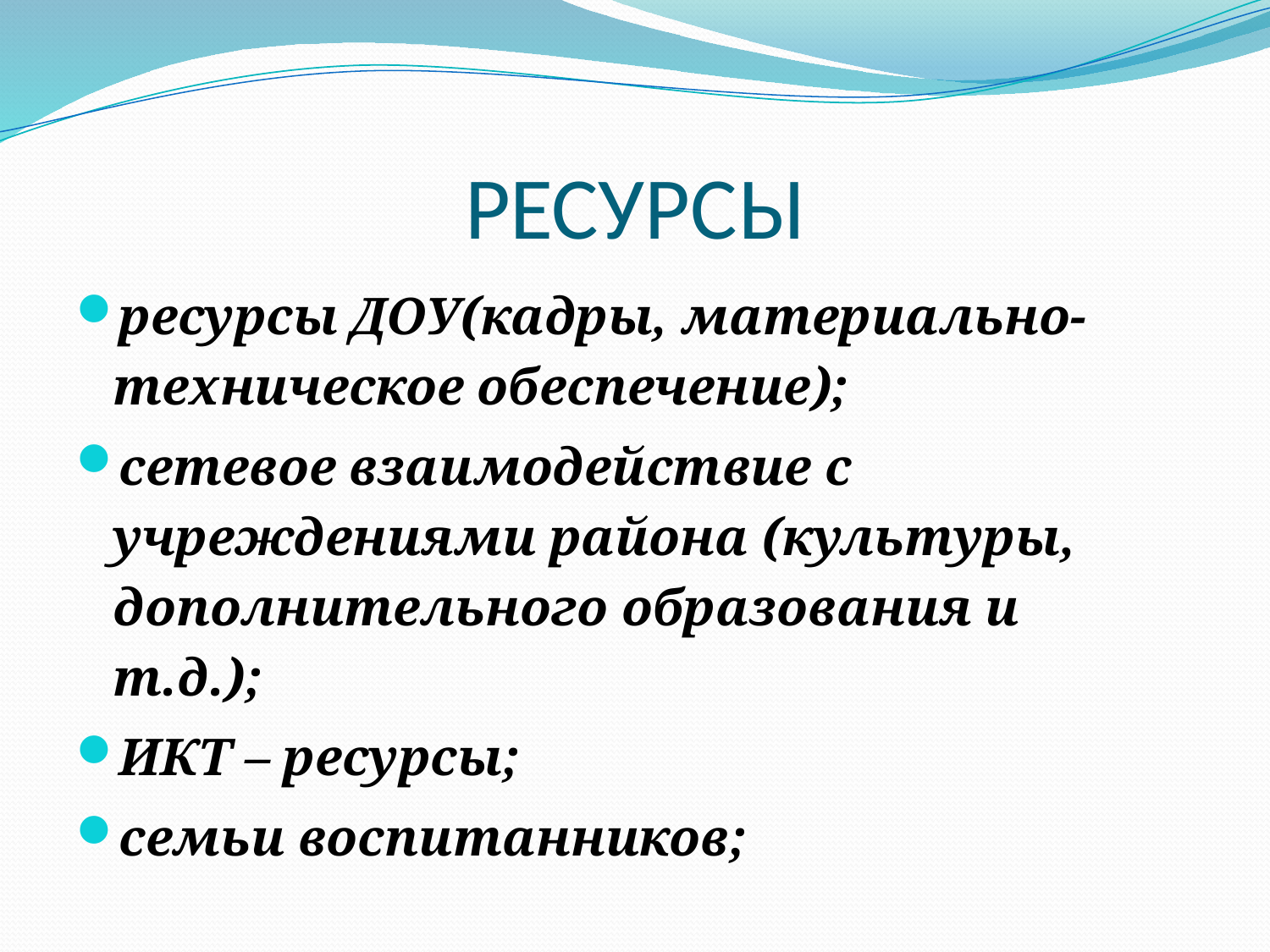

# РЕСУРСЫ
ресурсы ДОУ(кадры, материально-техническое обеспечение);
сетевое взаимодействие с учреждениями района (культуры, дополнительного образования и т.д.);
ИКТ – ресурсы;
семьи воспитанников;